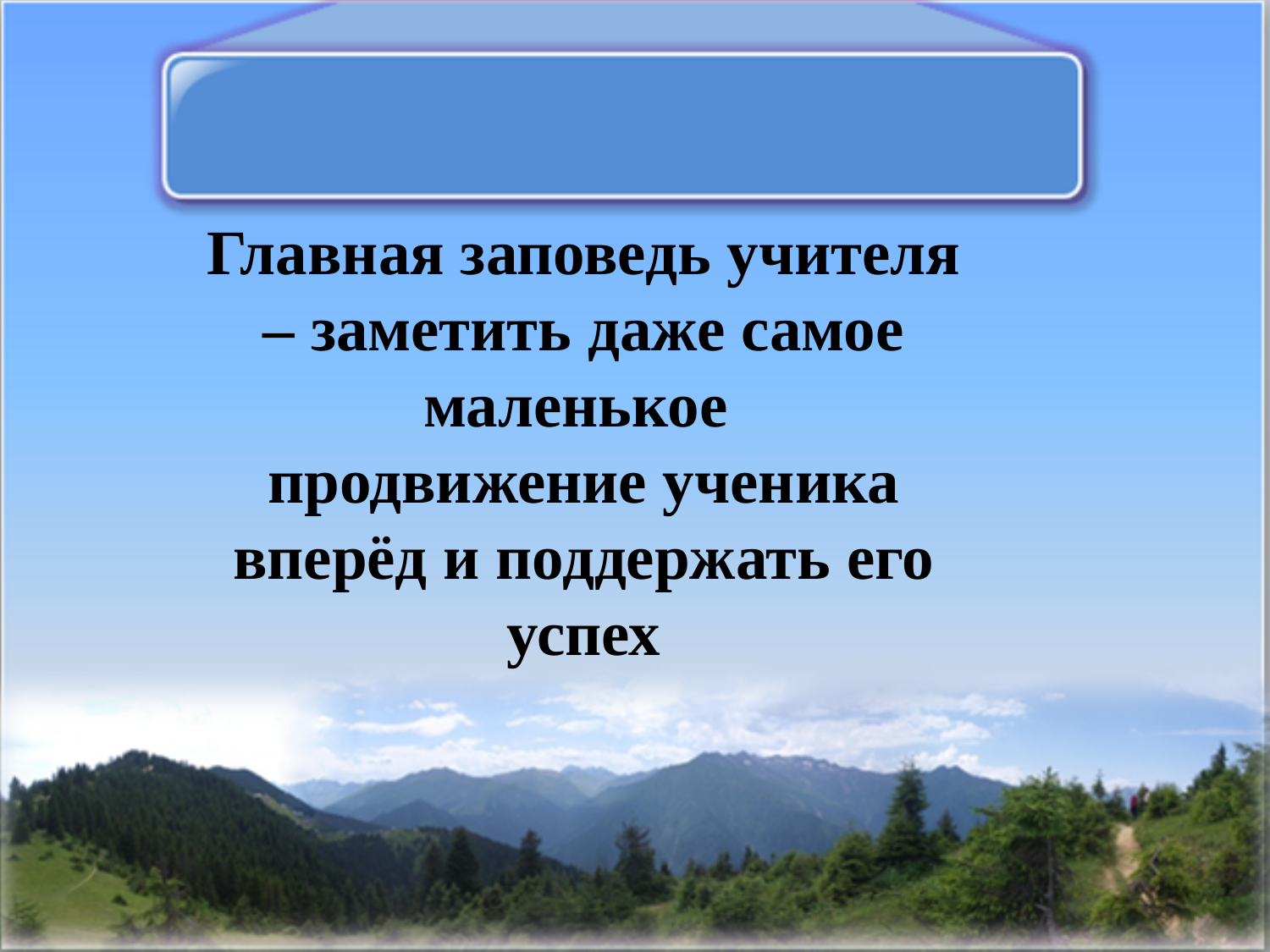

Главная заповедь учителя – заметить даже самое маленькое
продвижение ученика вперёд и поддержать его успех